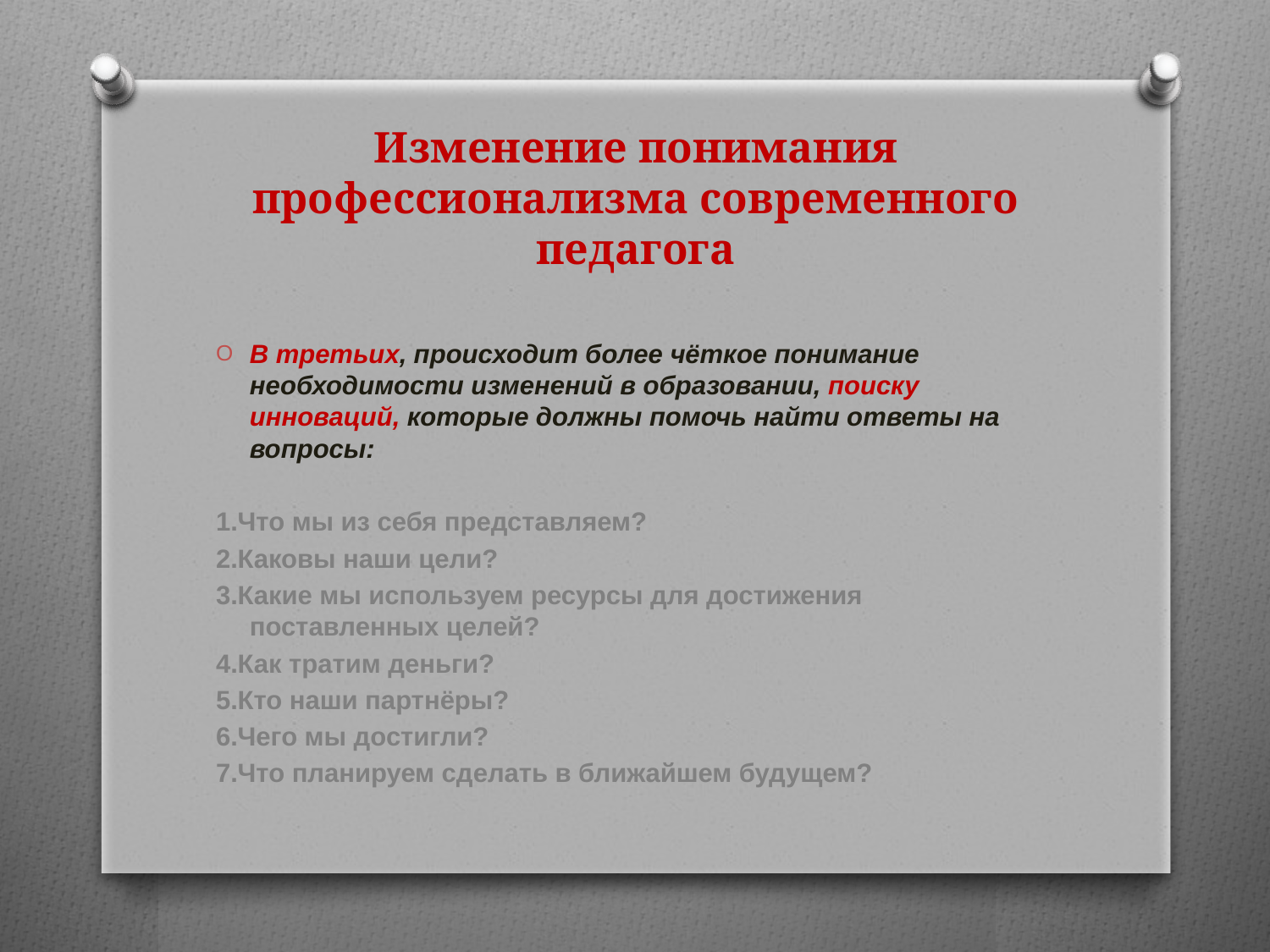

# Изменение понимания профессионализма современного педагога

В третьих, происходит более чёткое понимание необходимости изменений в образовании, поиску инноваций, которые должны помочь найти ответы на вопросы:

1.Что мы из себя представляем?
2.Каковы наши цели?
3.Какие мы используем ресурсы для достижения поставленных целей?
4.Как тратим деньги?
5.Кто наши партнёры?
6.Чего мы достигли?
7.Что планируем сделать в ближайшем будущем?